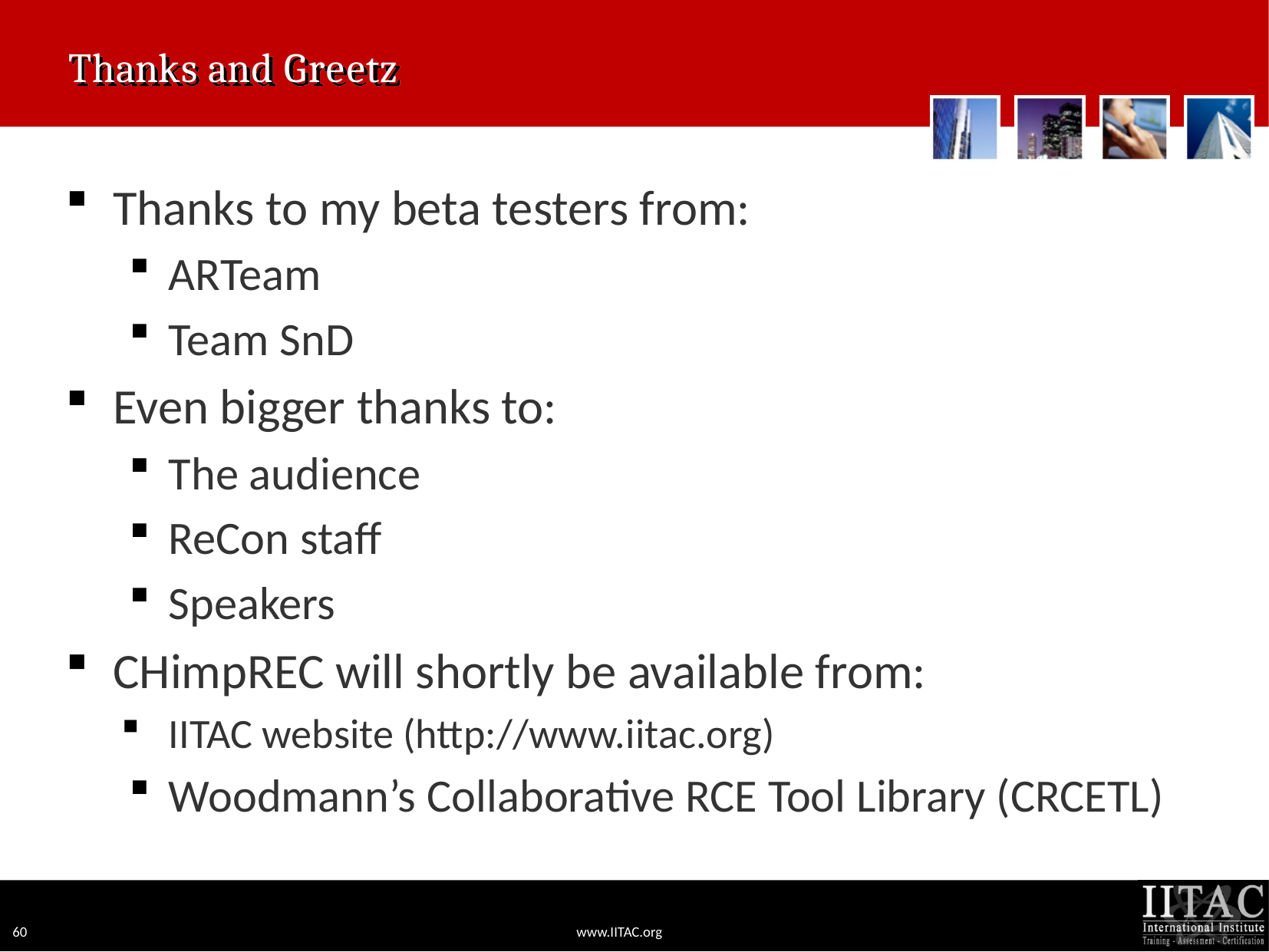

# Thanks and Greetz
Thanks to my beta testers from:
ARTeam
Team SnD
Even bigger thanks to:
The audience
ReCon staff
Speakers
CHimpREC will shortly be available from:
IITAC website (http://www.iitac.org)
Woodmann’s Collaborative RCE Tool Library (CRCETL)
60
www.IITAC.org